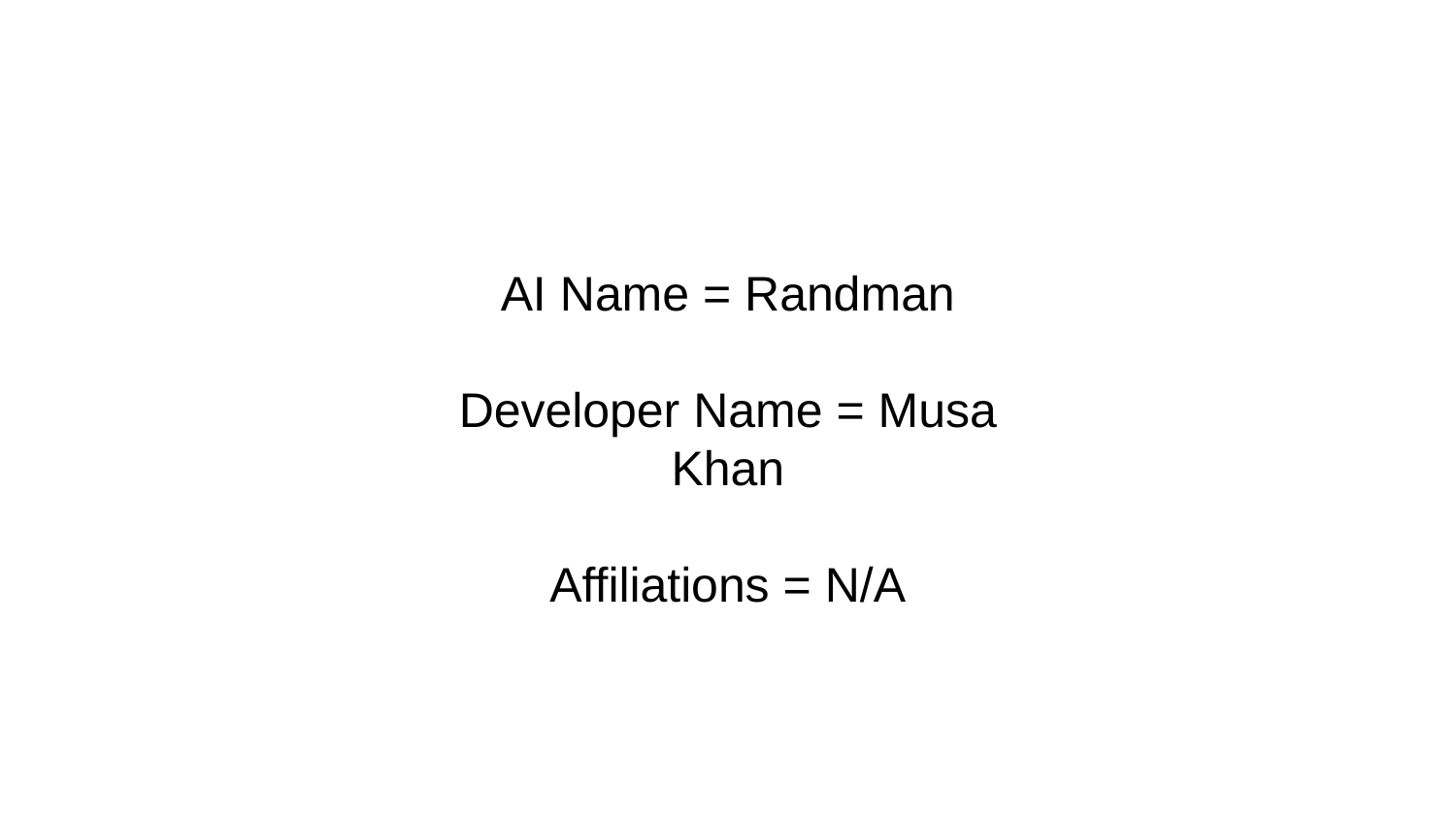

AI Name = Randman

Developer Name = Musa Khan

Affiliations = N/A